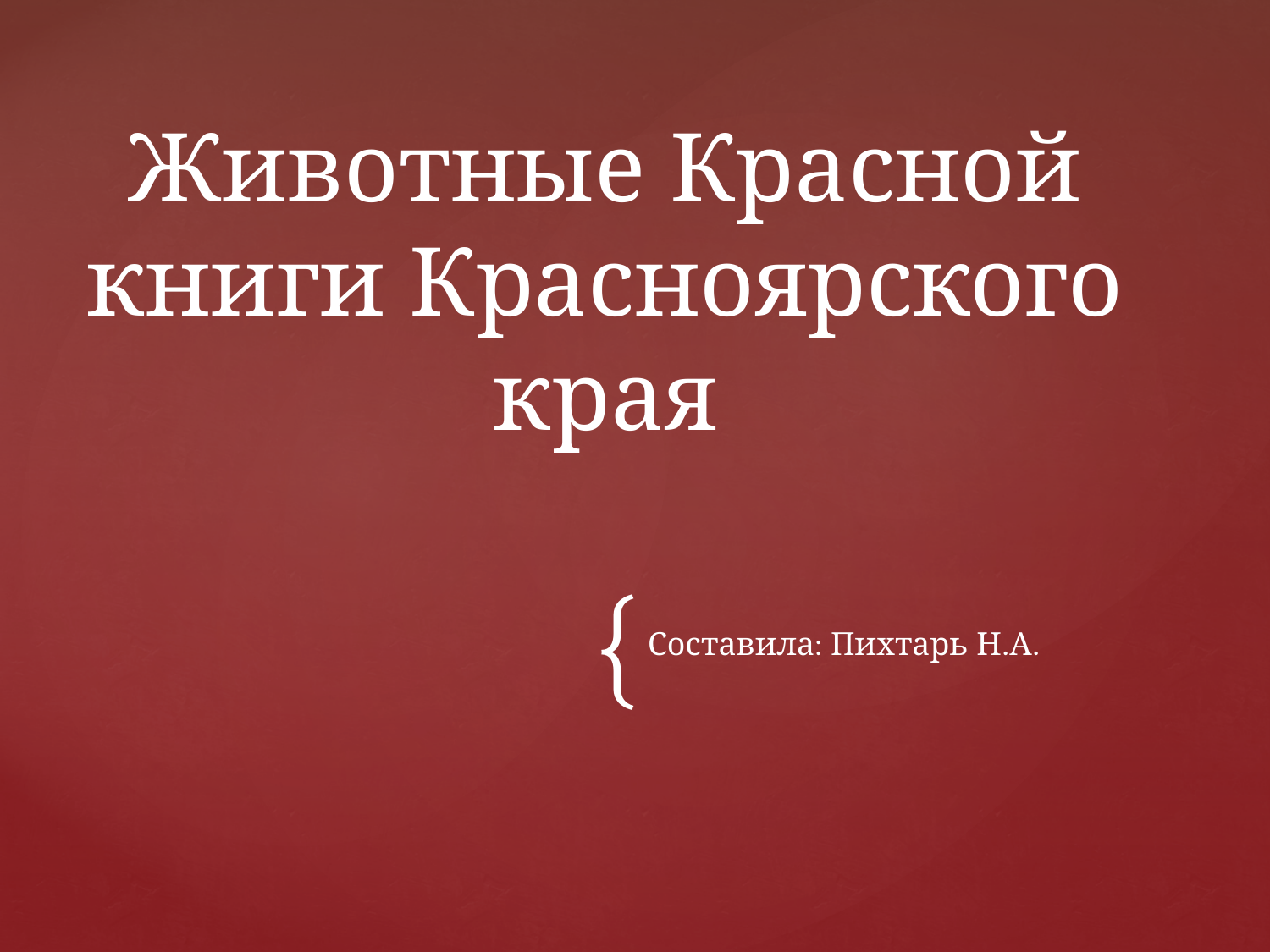

# Животные Красной книги Красноярского края
Составила: Пихтарь Н.А.